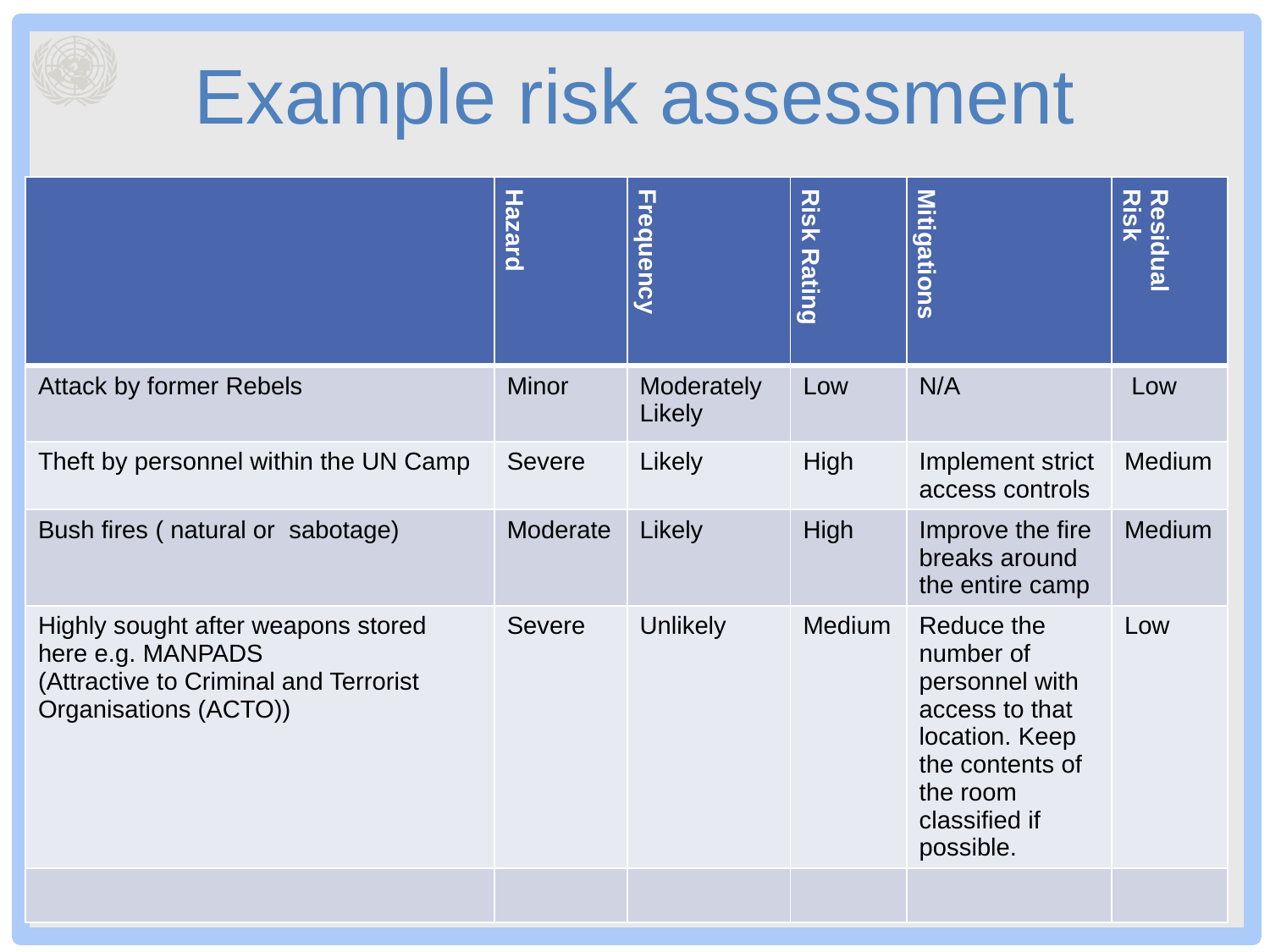

# Example risk assessment
|  | Hazard | Frequency | Risk Rating | Mitigations | Residual   Risk |
| --- | --- | --- | --- | --- | --- |
| Attack by former Rebels | Minor | Moderately Likely | Low | N/A | Low |
| Theft by personnel within the UN Camp | Severe | Likely | High | Implement strict access controls | Medium |
| Bush fires ( natural or  sabotage) | Moderate | Likely | High | Improve the fire breaks around the entire camp | Medium |
| Highly sought after weapons stored here e.g. MANPADS (Attractive to Criminal and Terrorist Organisations (ACTO)) | Severe | Unlikely | Medium | Reduce the number of personnel with access to that location. Keep the contents of the room classified if possible. | Low |
|  |  |  |  |  |  |